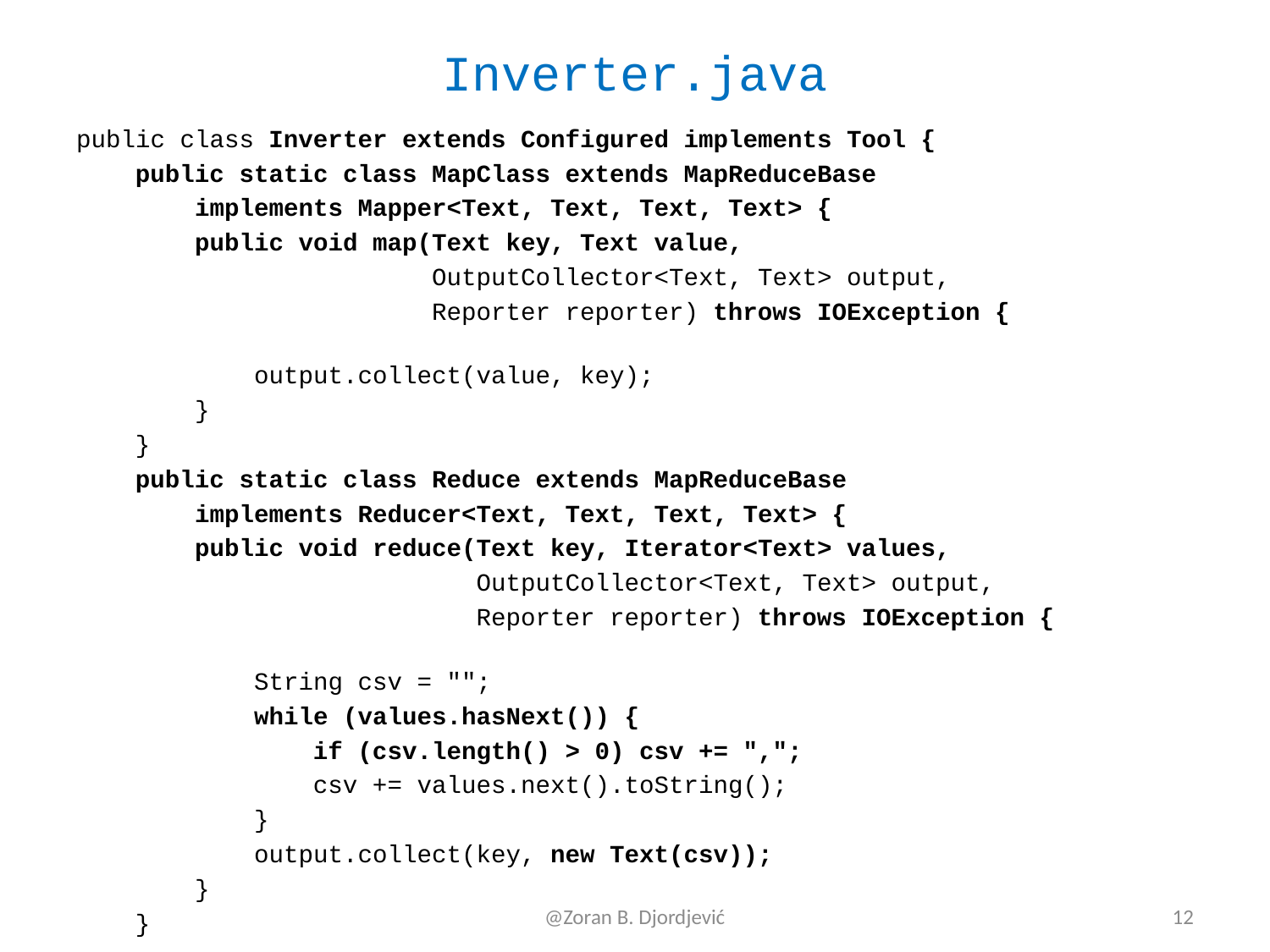

# Inverter.java
public class Inverter extends Configured implements Tool {
    public static class MapClass extends MapReduceBase
        implements Mapper<Text, Text, Text, Text> {
        public void map(Text key, Text value,
                        OutputCollector<Text, Text> output,
                        Reporter reporter) throws IOException {
            output.collect(value, key);
        }
    }
    public static class Reduce extends MapReduceBase
        implements Reducer<Text, Text, Text, Text> {
        public void reduce(Text key, Iterator<Text> values,
                           OutputCollector<Text, Text> output,
                           Reporter reporter) throws IOException {
            String csv = "";
            while (values.hasNext()) {
                if (csv.length() > 0) csv += ",";
                csv += values.next().toString();
            }
            output.collect(key, new Text(csv));
        }
    }
@Zoran B. Djordjević
12